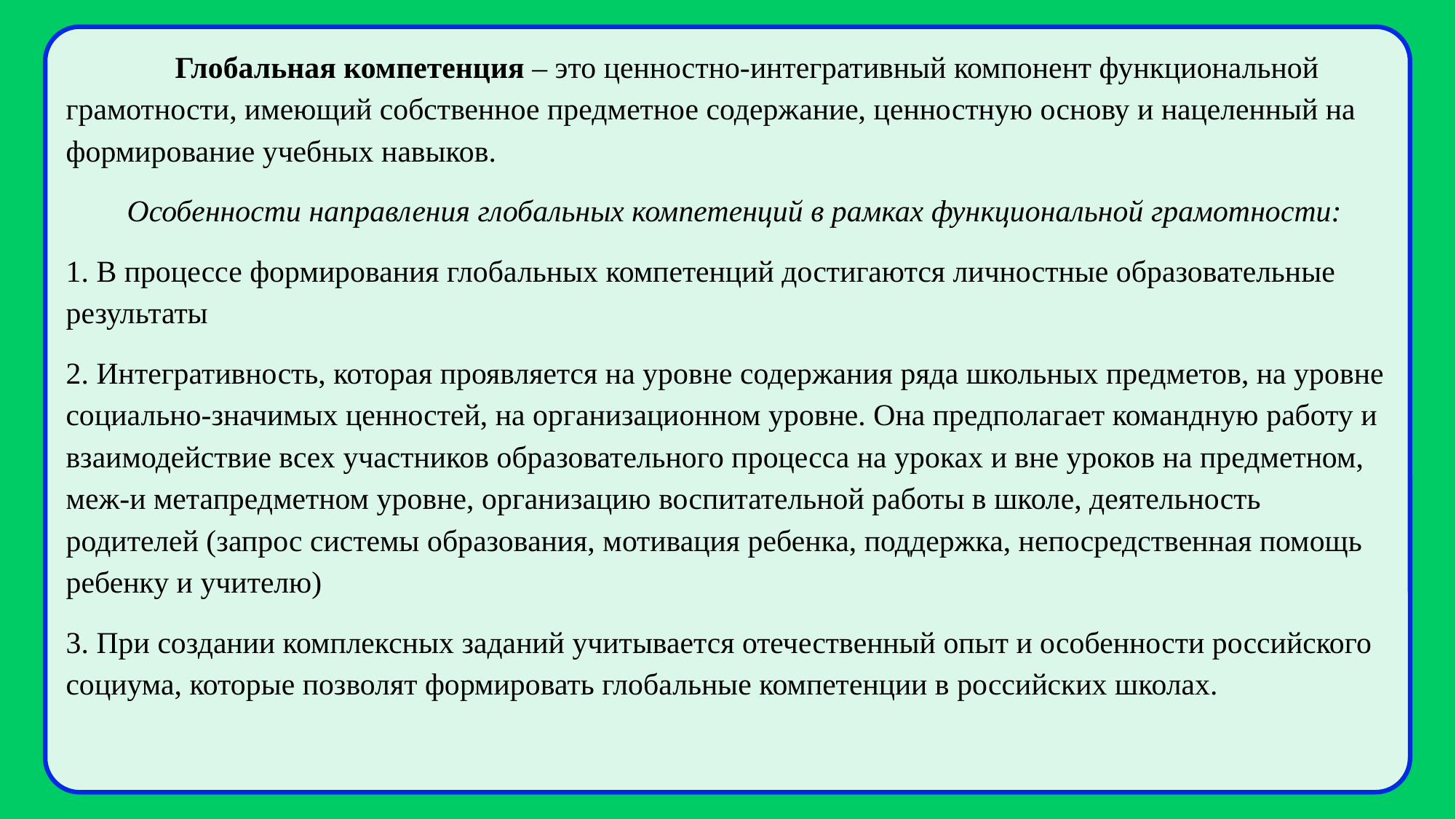

Глобальная компетенция – это ценностно-интегративный компонент функциональной грамотности, имеющий собственное предметное содержание, ценностную основу и нацеленный на формирование учебных навыков.
        Особенности направления глобальных компетенций в рамках функциональной грамотности:
1. В процессе формирования глобальных компетенций достигаются личностные образовательные результаты
2. Интегративность, которая проявляется на уровне содержания ряда школьных предметов, на уровне социально-значимых ценностей, на организационном уровне. Она предполагает командную работу и взаимодействие всех участников образовательного процесса на уроках и вне уроков на предметном, меж-и метапредметном уровне, организацию воспитательной работы в школе, деятельность родителей (запрос системы образования, мотивация ребенка, поддержка, непосредственная помощь ребенку и учителю)
3. При создании комплексных заданий учитывается отечественный опыт и особенности российского социума, которые позволят формировать глобальные компетенции в российских школах.